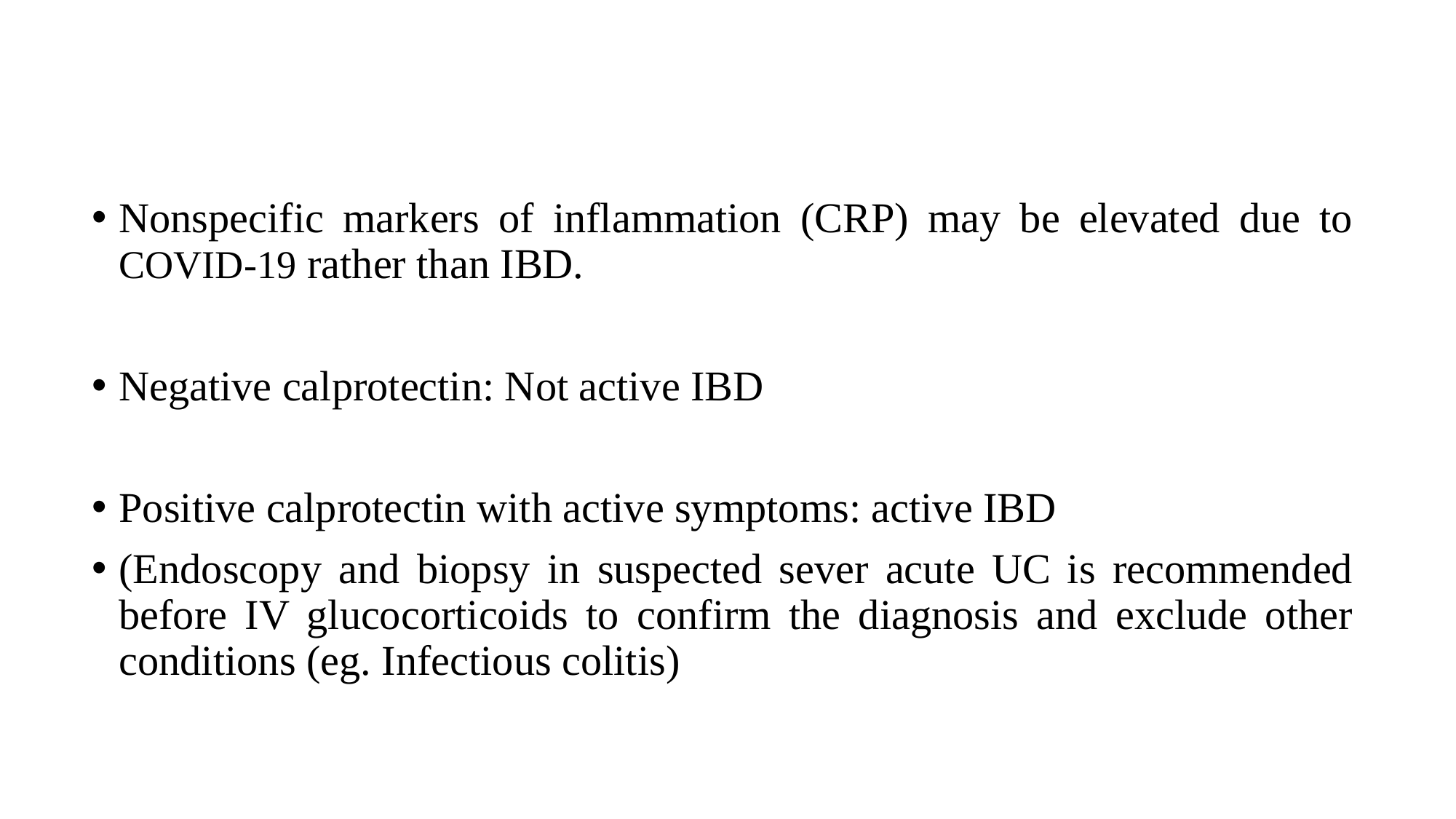

Nonspecific markers of inflammation (CRP) may be elevated due to COVID-19 rather than IBD.

Negative calprotectin: Not active IBD

Positive calprotectin with active symptoms: active IBD
(Endoscopy and biopsy in suspected sever acute UC is recommended before IV glucocorticoids to confirm the diagnosis and exclude other conditions (eg. Infectious colitis)